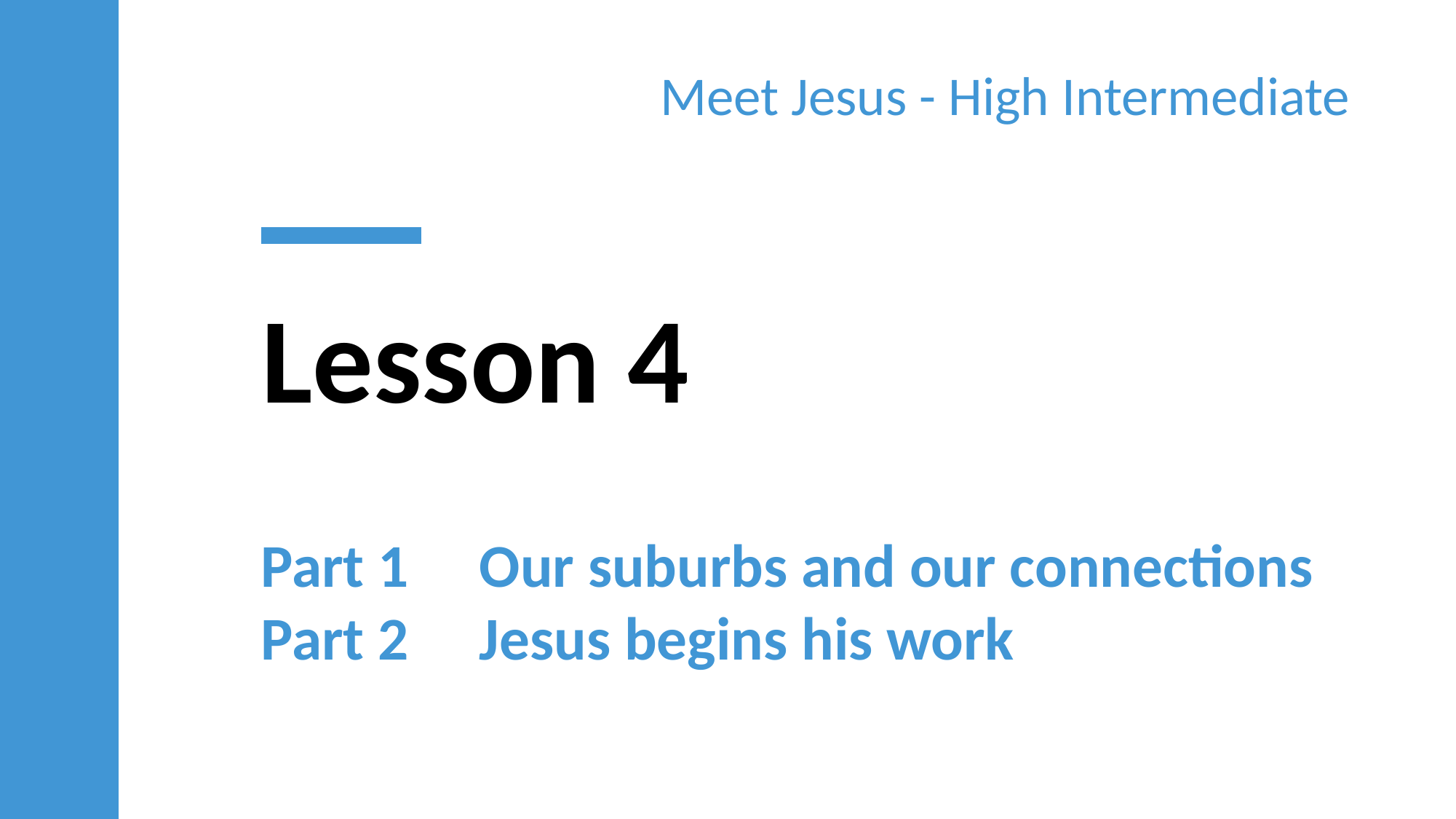

Meet Jesus - High Intermediate
Lesson 4
Part 1	Our suburbs and our connections
Part 2	Jesus begins his work